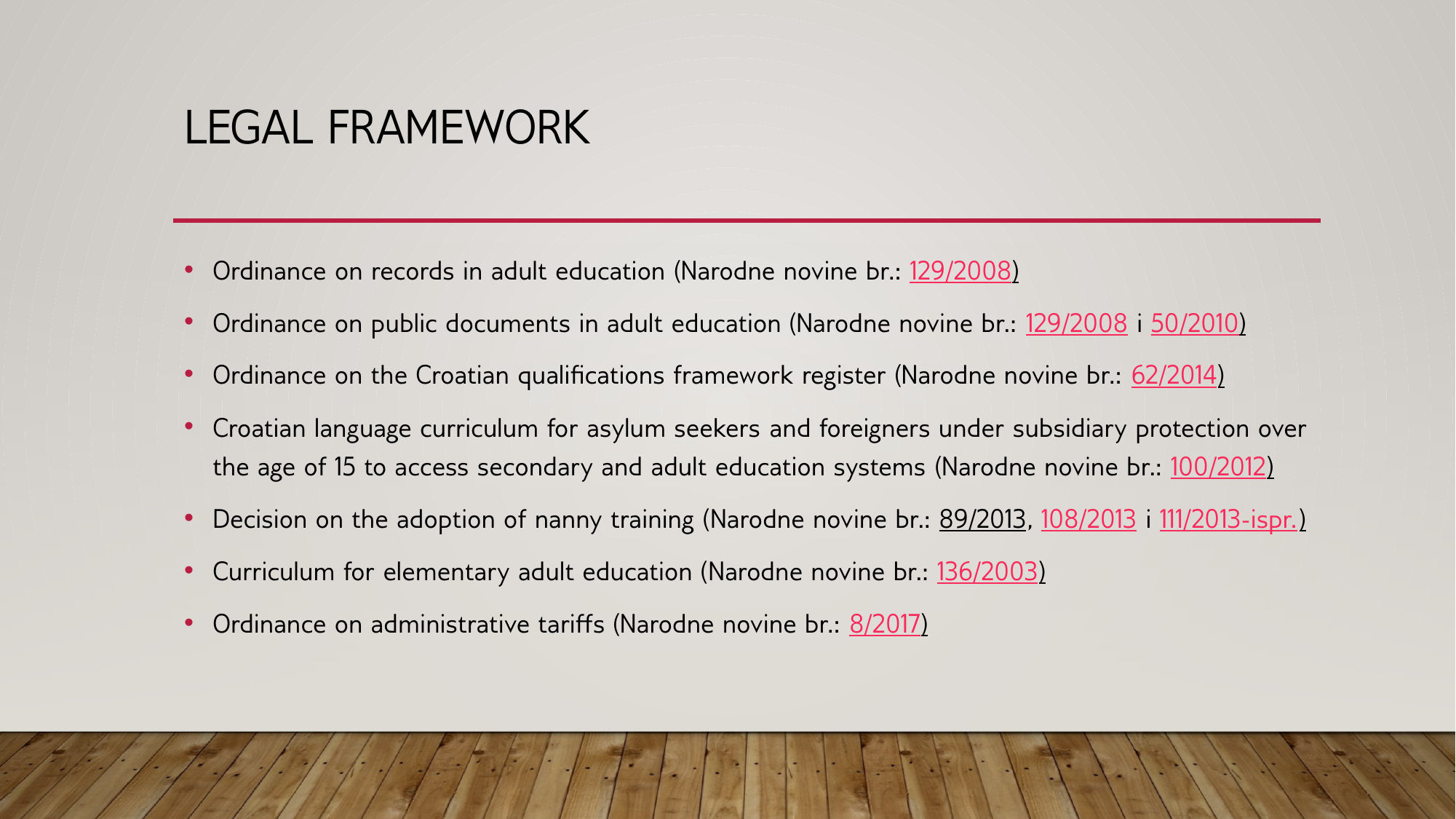

# Legal framework
Ordinance on records in adult education (Narodne novine br.: 129/2008)
Ordinance on public documents in adult education (Narodne novine br.: 129/2008 i 50/2010)
Ordinance on the Croatian qualifications framework register (Narodne novine br.: 62/2014)
Croatian language curriculum for asylum seekers and foreigners under subsidiary protection over the age of 15 to access secondary and adult education systems (Narodne novine br.: 100/2012)
Decision on the adoption of nanny training (Narodne novine br.: 89/2013, 108/2013 i 111/2013-ispr.)
Curriculum for elementary adult education (Narodne novine br.: 136/2003)
Ordinance on administrative tariffs (Narodne novine br.: 8/2017)